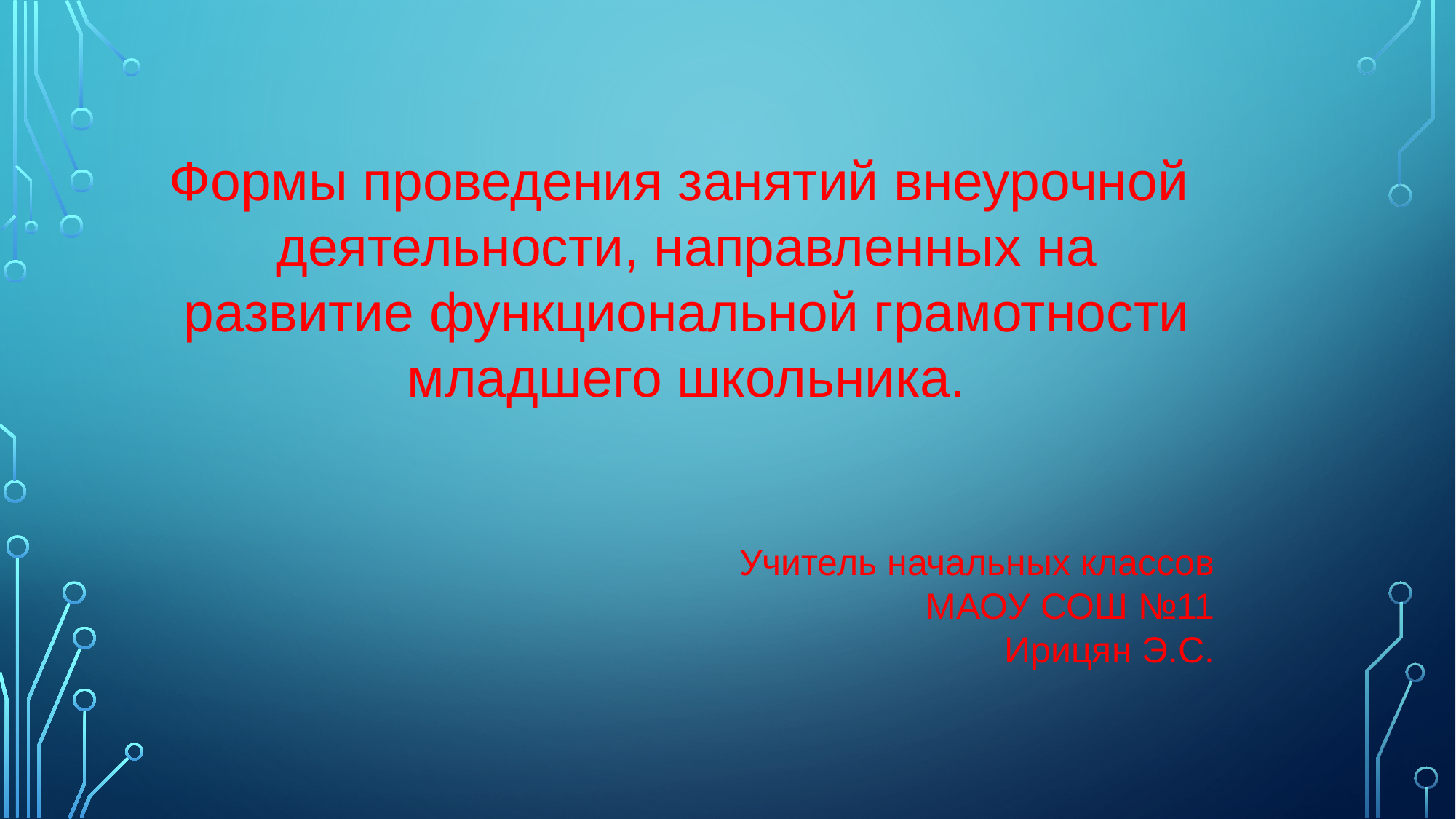

#
Формы проведения занятий внеурочной  деятельности, направленных на развитие функциональной грамотности младшего школьника.

Учитель начальных классов
МАОУ СОШ №11
Ирицян Э.С.